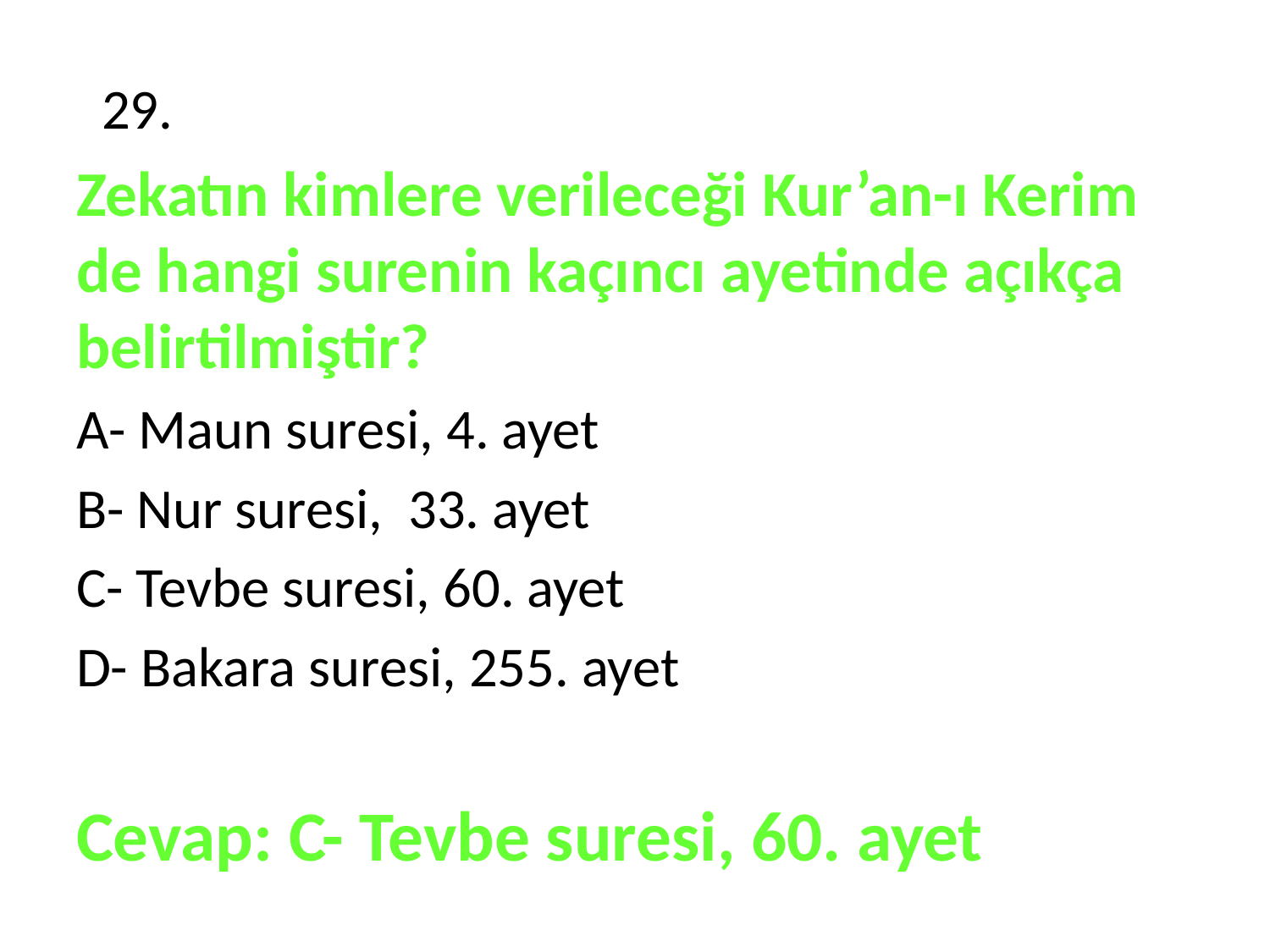

29.
Zekatın kimlere verileceği Kur’an-ı Kerim de hangi surenin kaçıncı ayetinde açıkça belirtilmiştir?
A- Maun suresi, 4. ayet
B- Nur suresi,  33. ayet
C- Tevbe suresi, 60. ayet
D- Bakara suresi, 255. ayet

Cevap: C- Tevbe suresi, 60. ayet